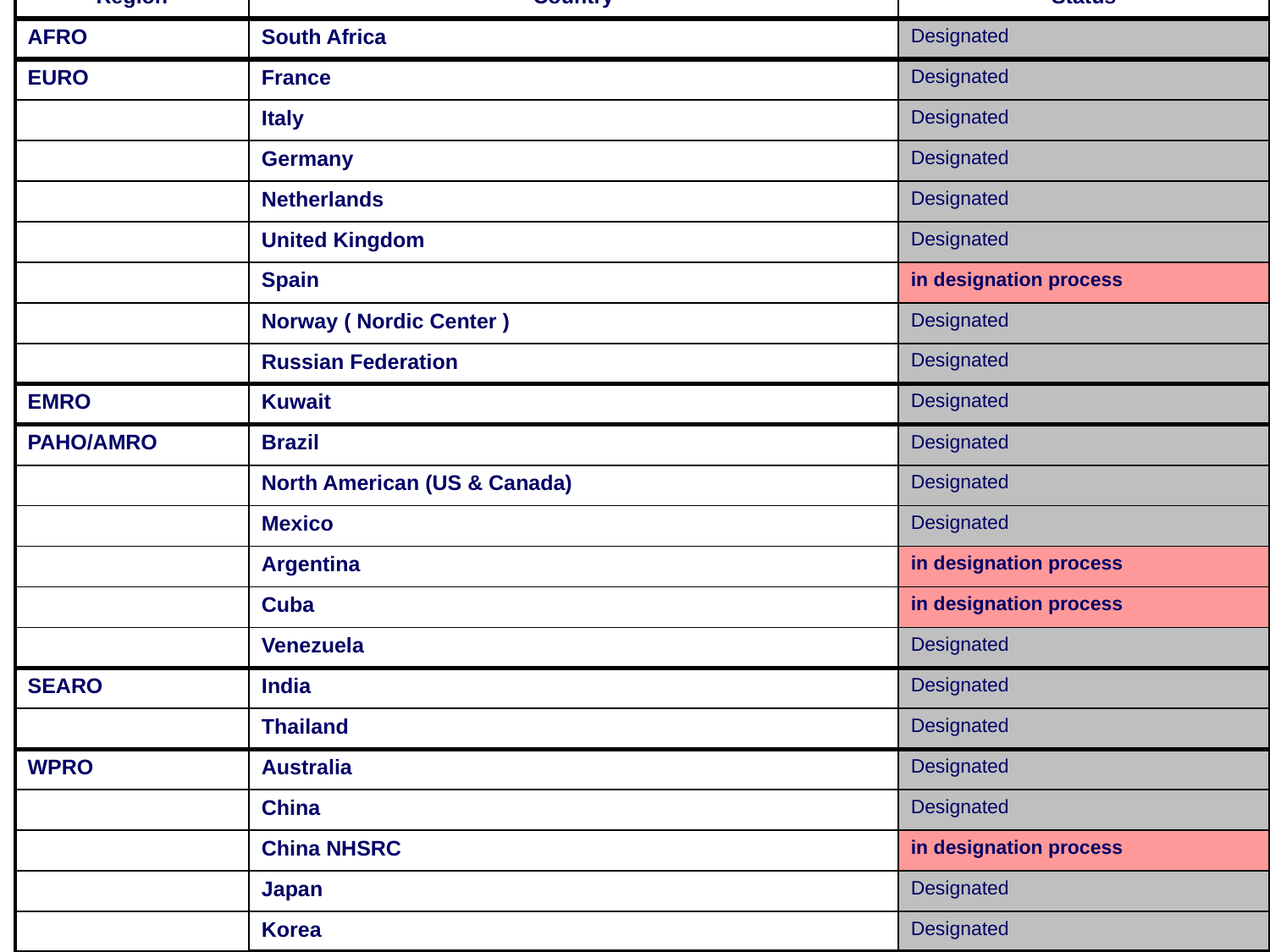

| Region | Country | Status |
| --- | --- | --- |
| AFRO | South Africa | Designated |
| EURO | France | Designated |
|  | Italy | Designated |
|  | Germany | Designated |
|  | Netherlands | Designated |
|  | United Kingdom | Designated |
|  | Spain | in designation process |
|  | Norway ( Nordic Center ) | Designated |
|  | Russian Federation | Designated |
| EMRO | Kuwait | Designated |
| PAHO/AMRO | Brazil | Designated |
|  | North American (US & Canada) | Designated |
|  | Mexico | Designated |
|  | Argentina | in designation process |
|  | Cuba | in designation process |
|  | Venezuela | Designated |
| SEARO | India | Designated |
|  | Thailand | Designated |
| WPRO | Australia | Designated |
|  | China | Designated |
|  | China NHSRC | in designation process |
|  | Japan | Designated |
|  | Korea | Designated |